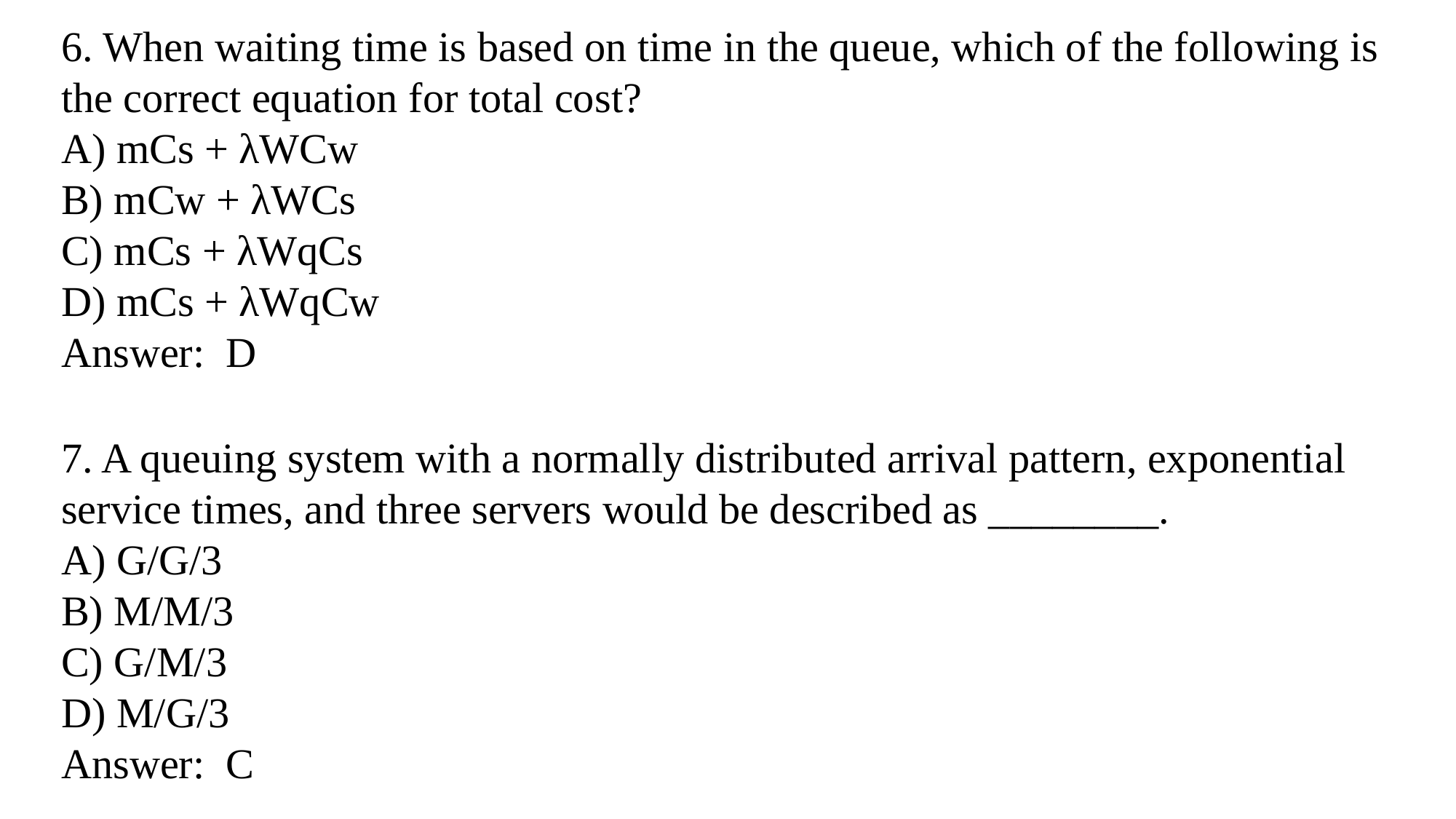

6. When waiting time is based on time in the queue, which of the following is the correct equation for total cost?
A) mCs + λWCw
B) mCw + λWCs
C) mCs + λWqCs
D) mCs + λWqCw
Answer:  D

7. A queuing system with a normally distributed arrival pattern, exponential service times, and three servers would be described as ________.
A) G/G/3
B) M/M/3
C) G/M/3
D) M/G/3
Answer:  C